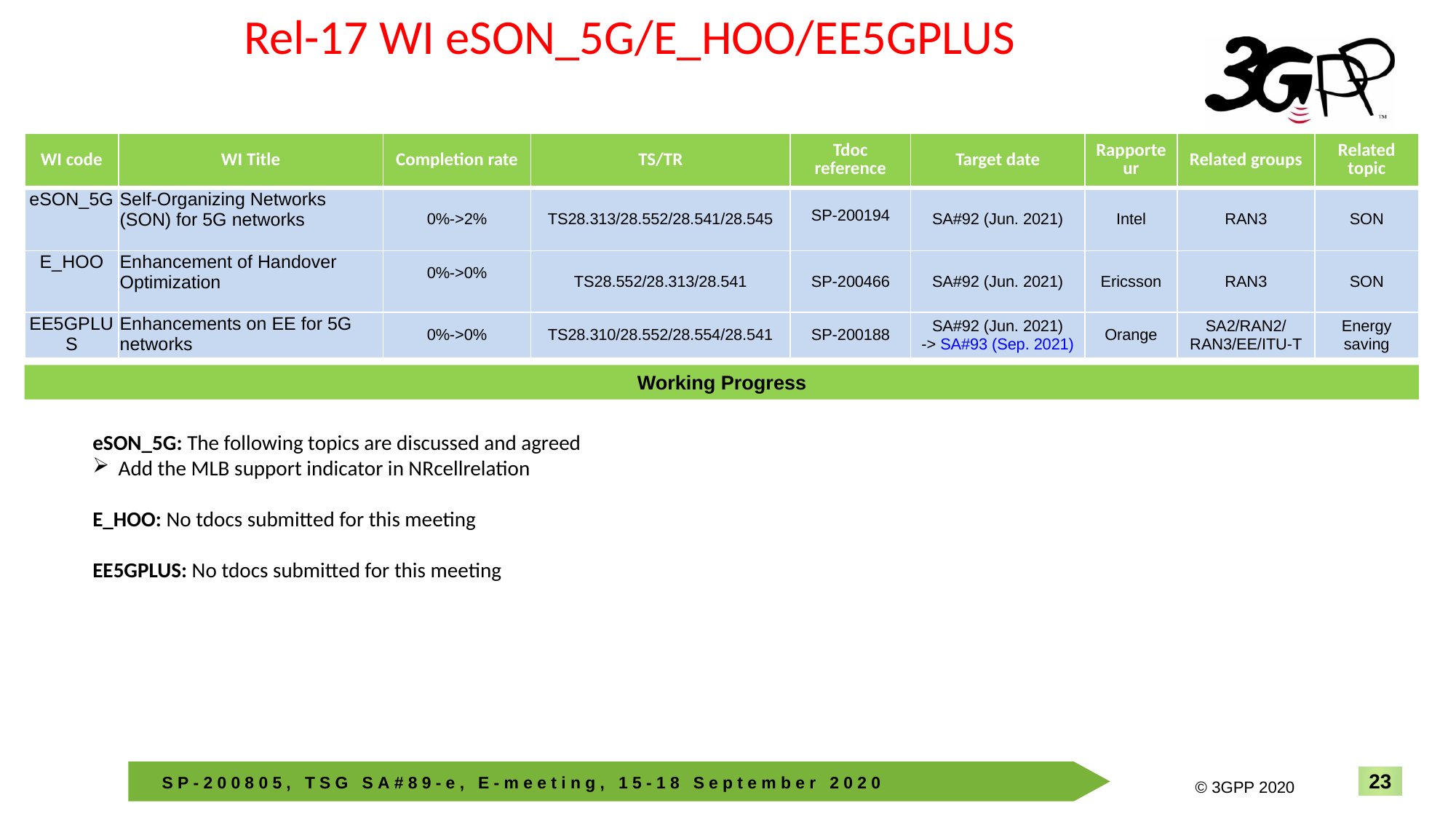

Rel-17 WI eSON_5G/E_HOO/EE5GPLUS
| WI code | WI Title | Completion rate | TS/TR | Tdoc reference | Target date | Rapporteur | Related groups | Related topic |
| --- | --- | --- | --- | --- | --- | --- | --- | --- |
| eSON\_5G | Self-Organizing Networks (SON) for 5G networks | 0%->2% | TS28.313/28.552/28.541/28.545 | SP-200194 | SA#92 (Jun. 2021) | Intel | RAN3 | SON |
| E\_HOO | Enhancement of Handover Optimization | 0%->0% | TS28.552/28.313/28.541 | SP-200466 | SA#92 (Jun. 2021) | Ericsson | RAN3 | SON |
| EE5GPLUS | Enhancements on EE for 5G networks | 0%->0% | TS28.310/28.552/28.554/28.541 | SP-200188 | SA#92 (Jun. 2021) -> SA#93 (Sep. 2021) | Orange | SA2/RAN2/RAN3/EE/ITU-T | Energy saving |
Working Progress
eSON_5G: The following topics are discussed and agreed
Add the MLB support indicator in NRcellrelation

E_HOO: No tdocs submitted for this meeting

EE5GPLUS: No tdocs submitted for this meeting